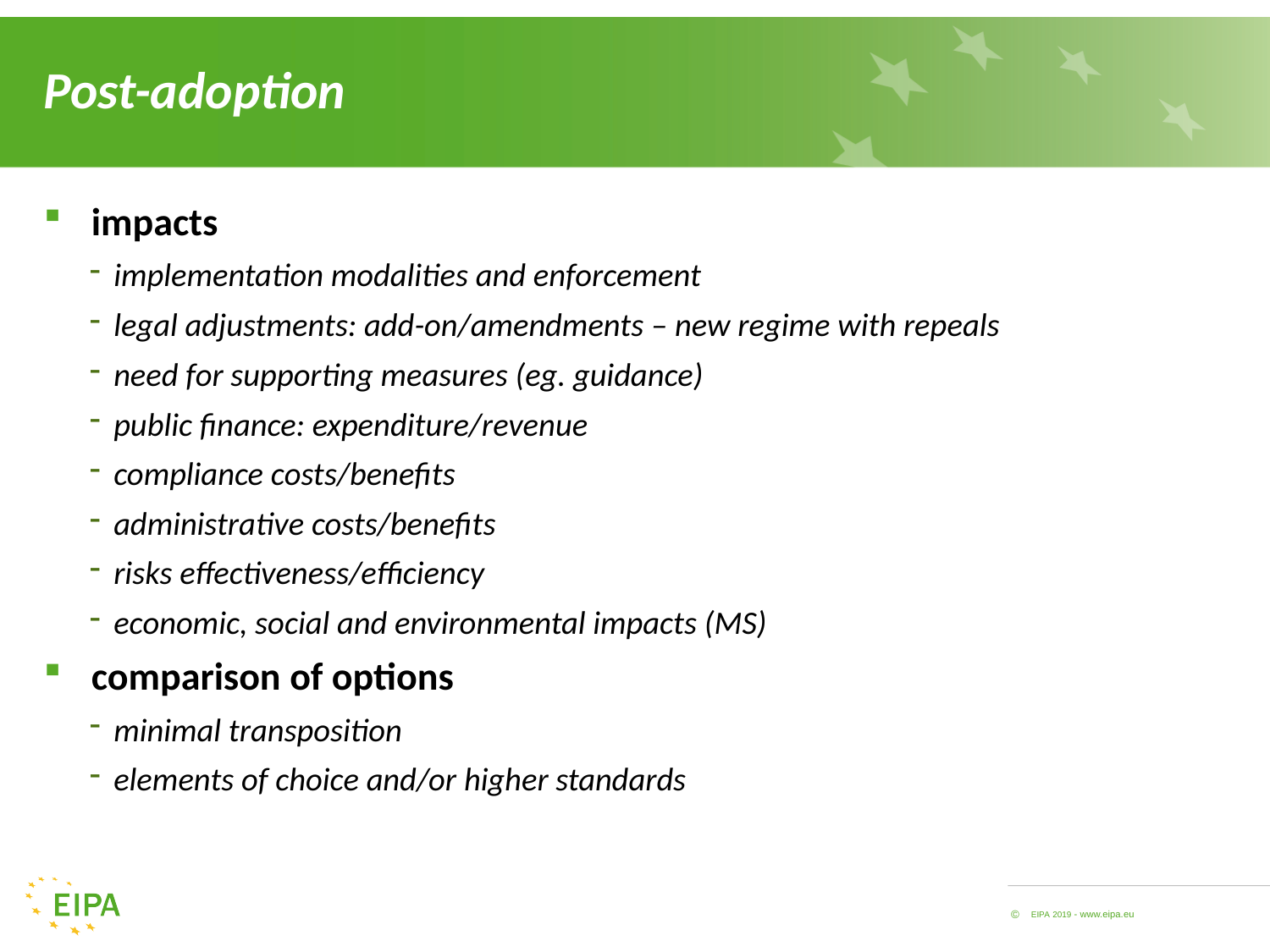

# Post-adoption
impacts
implementation modalities and enforcement
legal adjustments: add-on/amendments – new regime with repeals
need for supporting measures (eg. guidance)
public finance: expenditure/revenue
compliance costs/benefits
administrative costs/benefits
risks effectiveness/efficiency
economic, social and environmental impacts (MS)
comparison of options
minimal transposition
elements of choice and/or higher standards